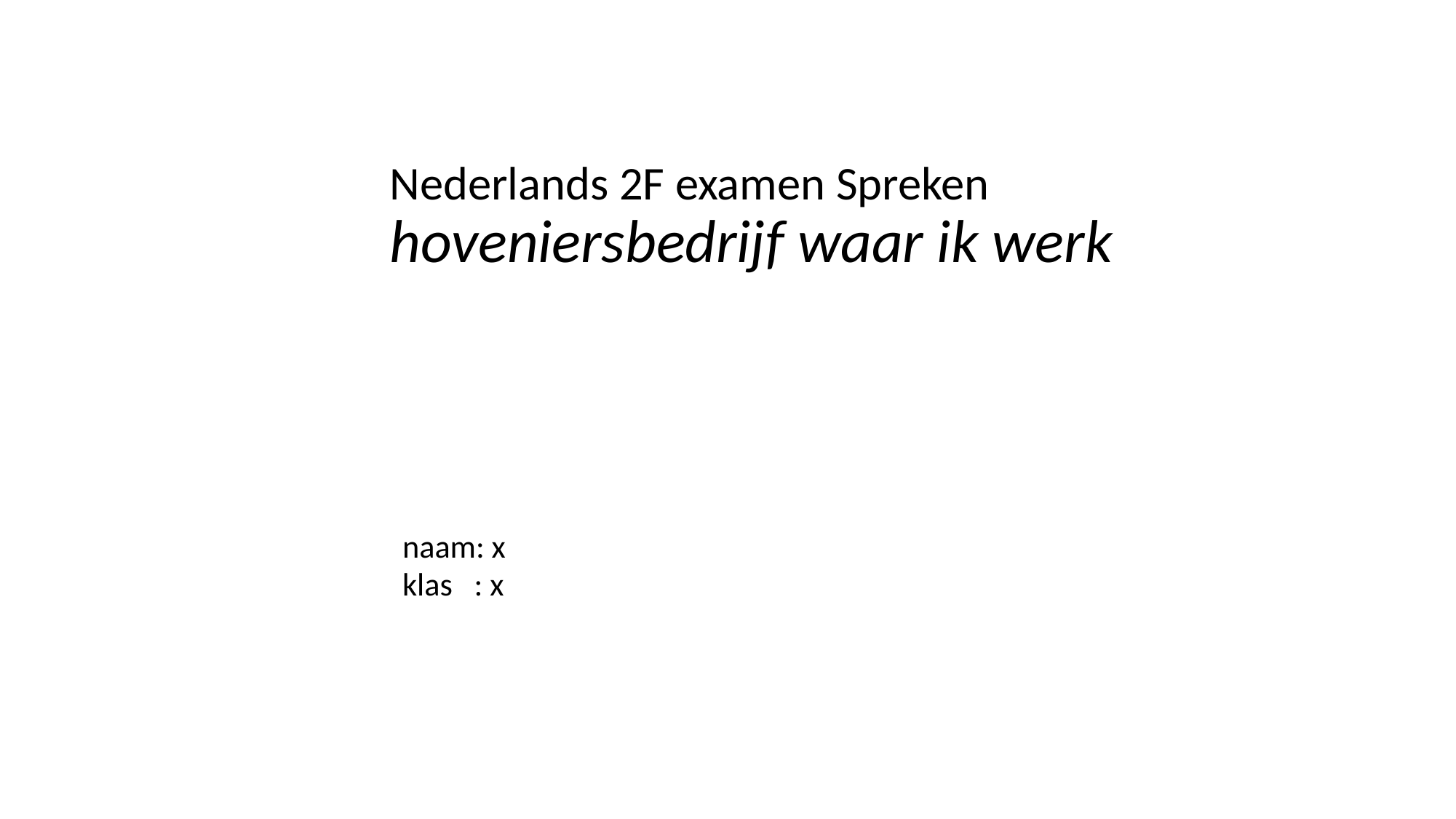

# Nederlands 2F examen Spreken hoveniersbedrijf waar ik werk

naam: x
klas   : x